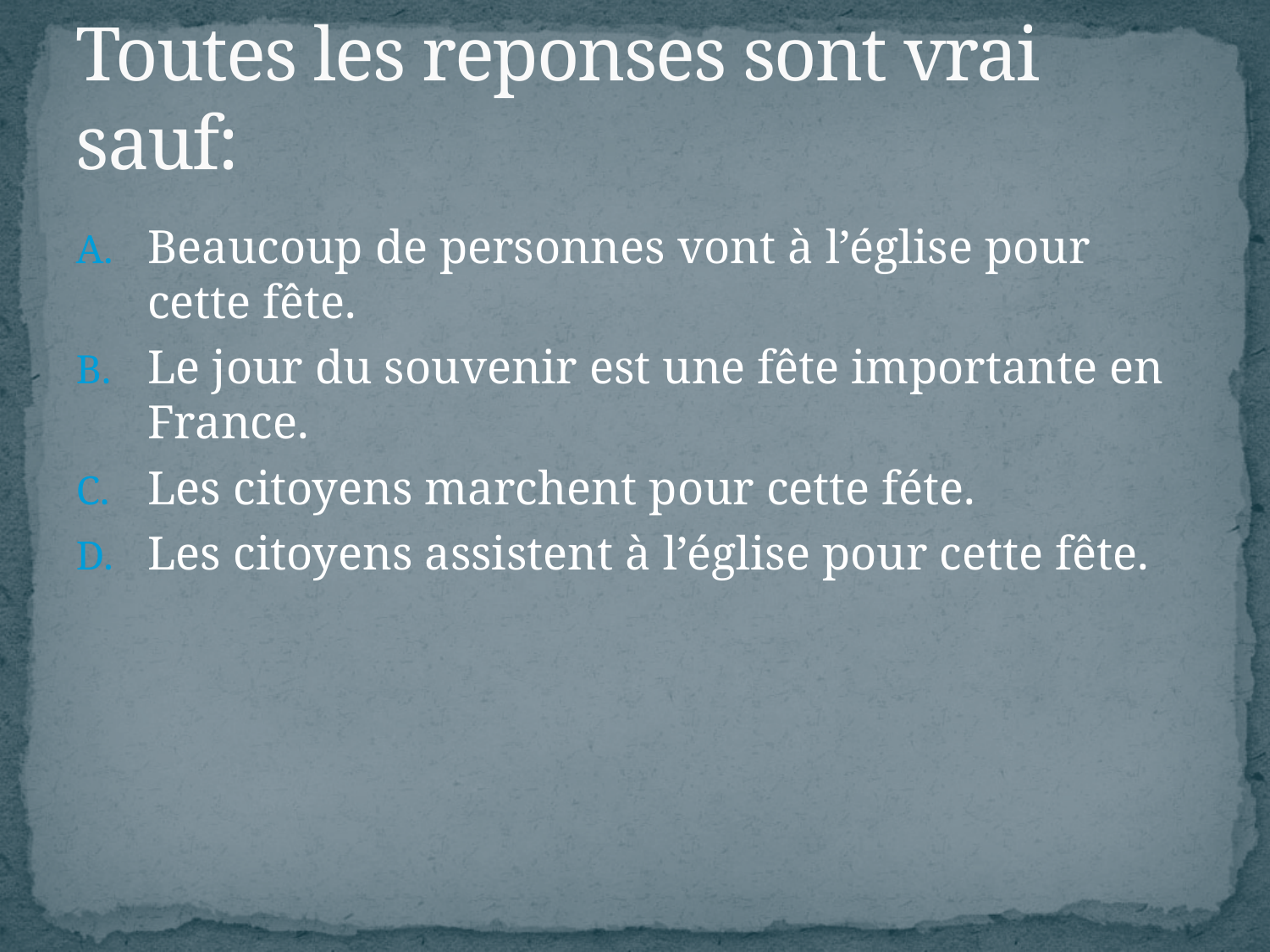

# Toutes les reponses sont vrai sauf:
Beaucoup de personnes vont à l’église pour cette fête.
Le jour du souvenir est une fête importante en France.
Les citoyens marchent pour cette féte.
Les citoyens assistent à l’église pour cette fête.